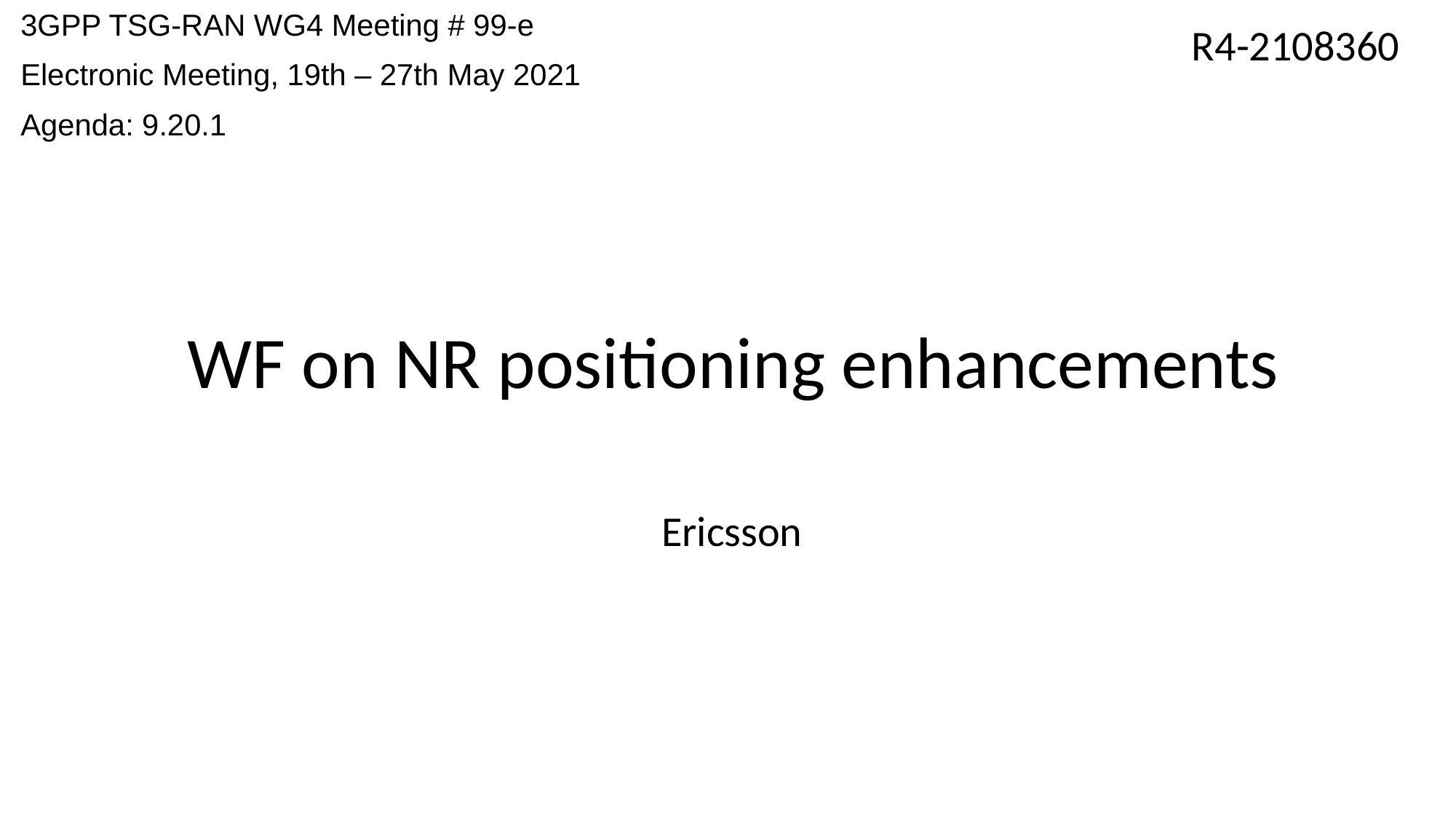

3GPP TSG-RAN WG4 Meeting # 99-e
Electronic Meeting, 19th – 27th May 2021
Agenda: 9.20.1
R4-2108360
# WF on NR positioning enhancements
Ericsson